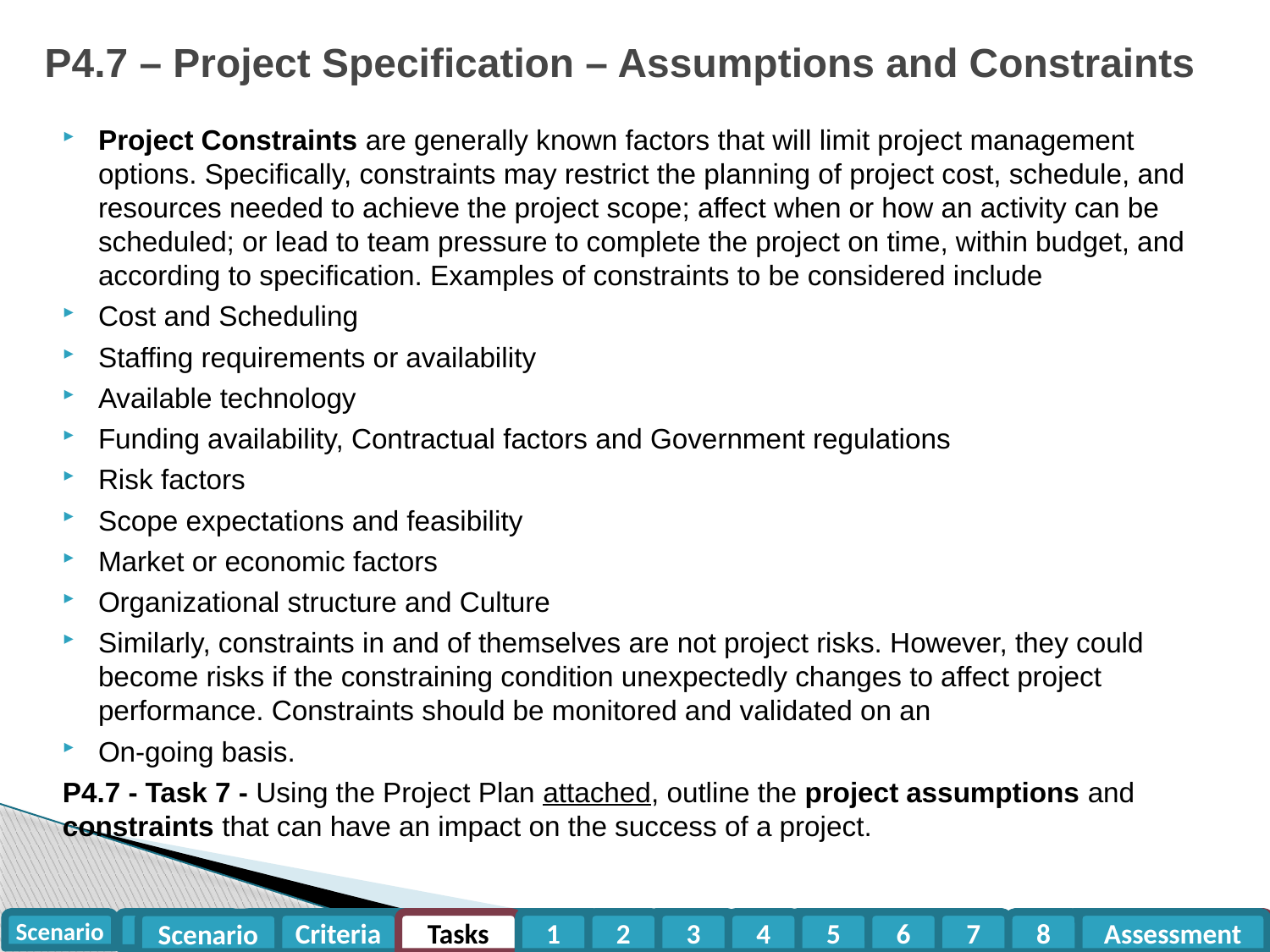

# P4.7 – Project Specification – Assumptions and Constraints
Project Constraints are generally known factors that will limit project management options. Specifically, constraints may restrict the planning of project cost, schedule, and resources needed to achieve the project scope; affect when or how an activity can be scheduled; or lead to team pressure to complete the project on time, within budget, and according to specification. Examples of constraints to be considered include
Cost and Scheduling
Staffing requirements or availability
Available technology
Funding availability, Contractual factors and Government regulations
Risk factors
Scope expectations and feasibility
Market or economic factors
Organizational structure and Culture
Similarly, constraints in and of themselves are not project risks. However, they could become risks if the constraining condition unexpectedly changes to affect project performance. Constraints should be monitored and validated on an
On-going basis.
P4.7 - Task 7 - Using the Project Plan attached, outline the project assumptions and constraints that can have an impact on the success of a project.

Criteria
Tasks
1
2
3
4
5
6
7
8
Assessment
Scenario